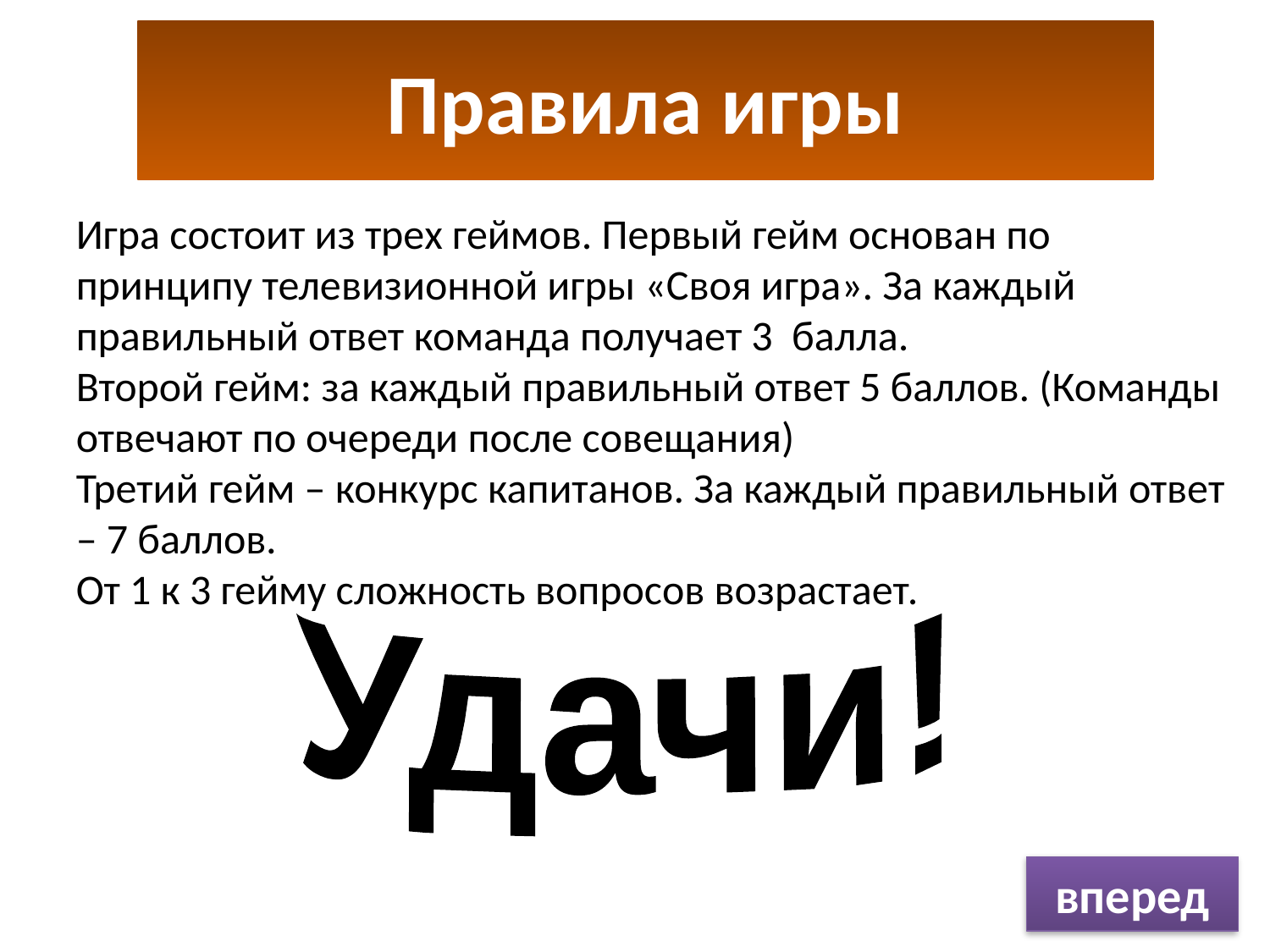

Правила игры
Игра состоит из трех геймов. Первый гейм основан по принципу телевизионной игры «Своя игра». За каждый правильный ответ команда получает 3  балла.
Второй гейм: за каждый правильный ответ 5 баллов. (Команды отвечают по очереди после совещания)
Третий гейм – конкурс капитанов. За каждый правильный ответ – 7 баллов.
От 1 к 3 гейму сложность вопросов возрастает.
Удачи!
вперед